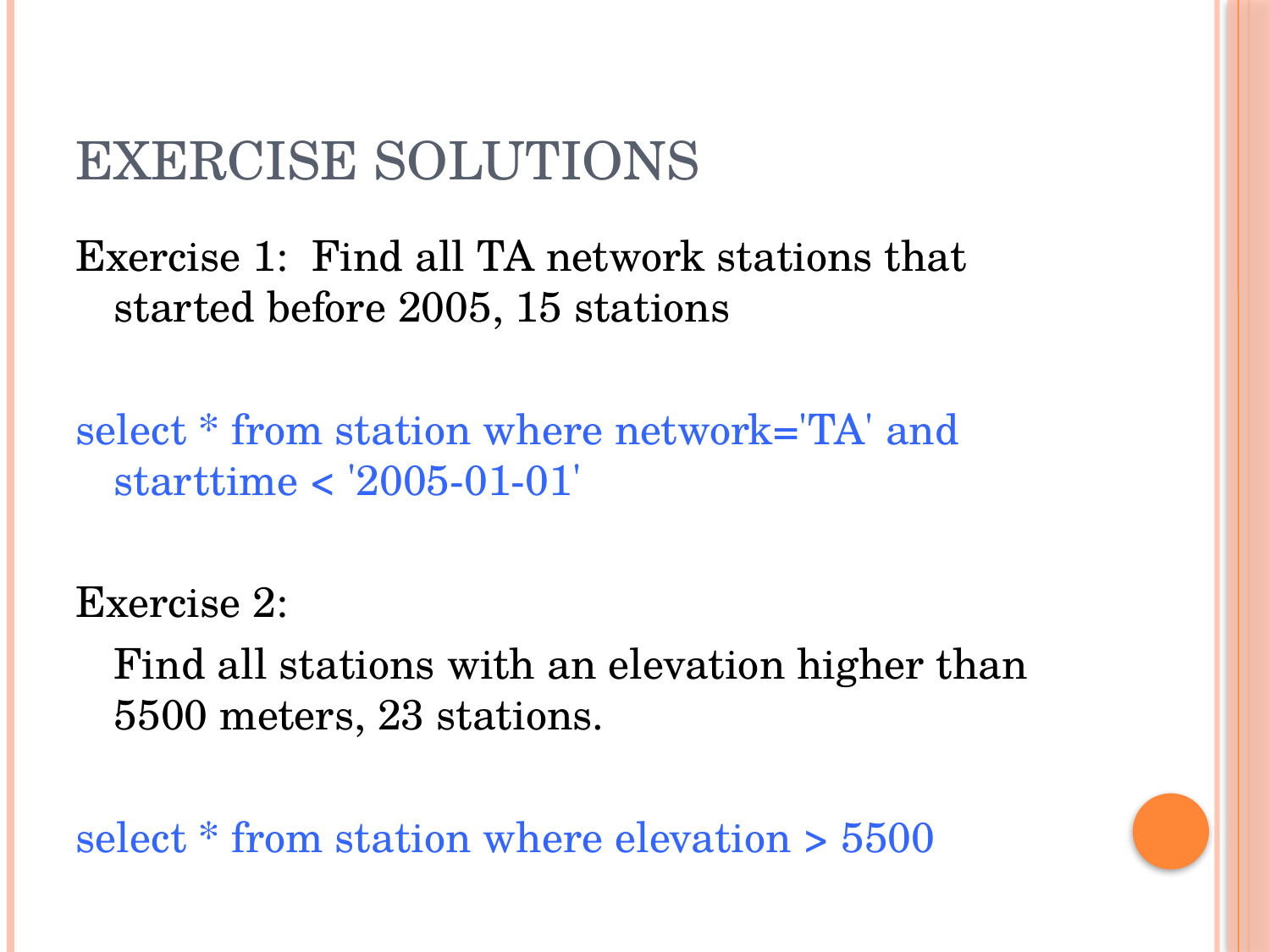

# Exercise Solutions
Exercise 1:  Find all TA network stations that started before 2005, 15 stations

select * from station where network='TA' and starttime < '2005-01-01'

Exercise 2:
	Find all stations with an elevation higher than 5500 meters, 23 stations.

select * from station where elevation > 5500